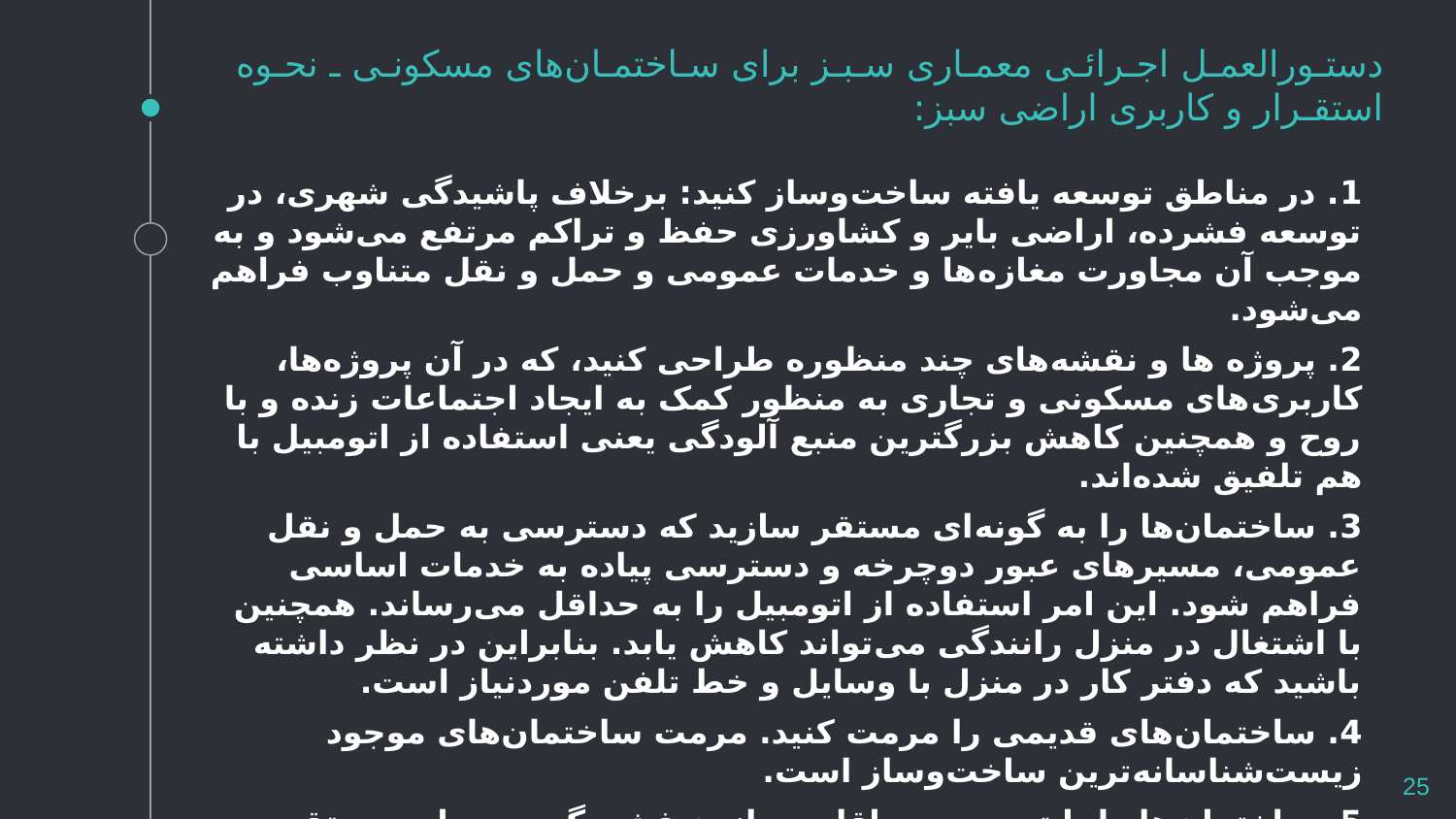

# دستـورالعمـل‌ اجـرائـی معمـاری سـبـز برای سـاختمـان‌های مسکونـی ـ نحـوه استقـرار و کاربری اراضی سبز:
1. در مناطق توسعه یافته ساخت‌وساز کنید: برخلاف پاشیدگی شهری، در توسعه فشرده، اراضی بایر و کشاورزی حفظ و تراکم مرتفع می‌شود و به موجب آن مجاورت مغازه‌ها و خدمات عمومی و حمل و نقل متناوب فراهم می‌شود.
2. پروژه ها‌ و نقشه‌های چند منظوره طراحی کنید،‌ که در آن پروژه‌ها، کاربری‌های مسکونی و تجاری به منظور کمک به ایجاد اجتماعات زنده و با روح و همچنین کاهش بزرگترین منبع آلودگی یعنی استفاده از اتومبیل با هم تلفیق شده‌اند.
3. ساختمان‌ها را به گونه‌ای مستقر سازید که دسترسی به حمل و نقل عمومی، مسیرهای عبور دوچرخه و دسترسی پیاده به خدمات اساسی فراهم شود. این امر استفاده از اتومبیل را به حداقل می‌رساند. همچنین با اشتغال در منزل رانندگی می‌تواند کاهش یابد. بنابراین در نظر داشته باشید که دفتر کار در منزل با وسایل و خط تلفن موردنیاز است.
4. ساختمان‌های قدیمی را مرمت کنید. مرمت ساختمان‌های موجود زیست‌شناسانه‌ترین ساخت‌وساز است.
5. ساختمان‌ها را با توجه به حداقل رساندن فشردگی محیطی مستقر سازید.
6. ساختمان‌ها را به گونه‌ای جایگزین نمایید که از گیاهان موجود بهره‌برداری گردد

25